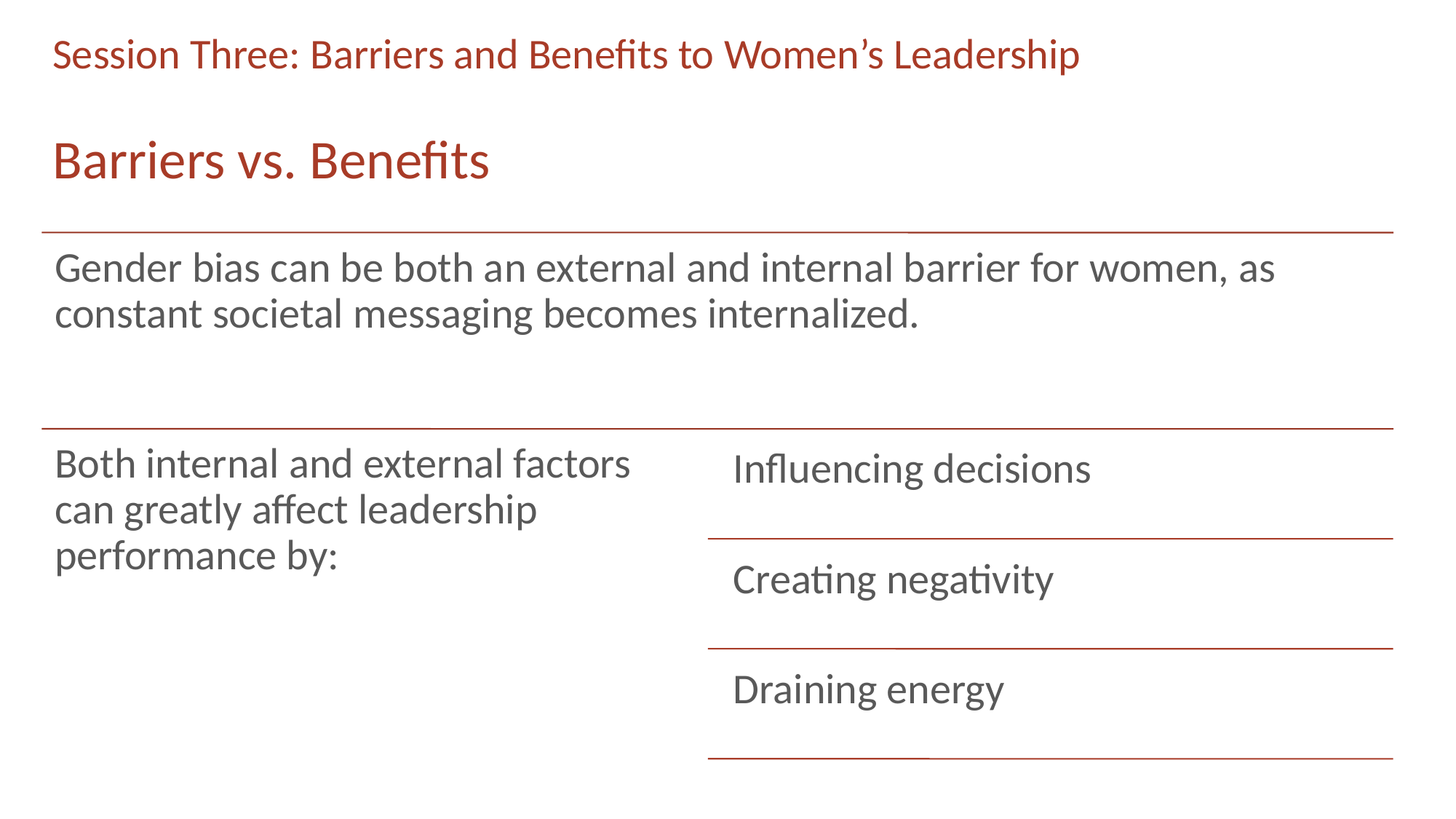

# Session Three: Barriers and Benefits to Women’s Leadership
Barriers vs. Benefits
Gender bias can be both an external and internal barrier for women, as constant societal messaging becomes internalized.
Both internal and external factors can greatly affect leadership performance by:
Influencing decisions
Creating negativity
Draining energy